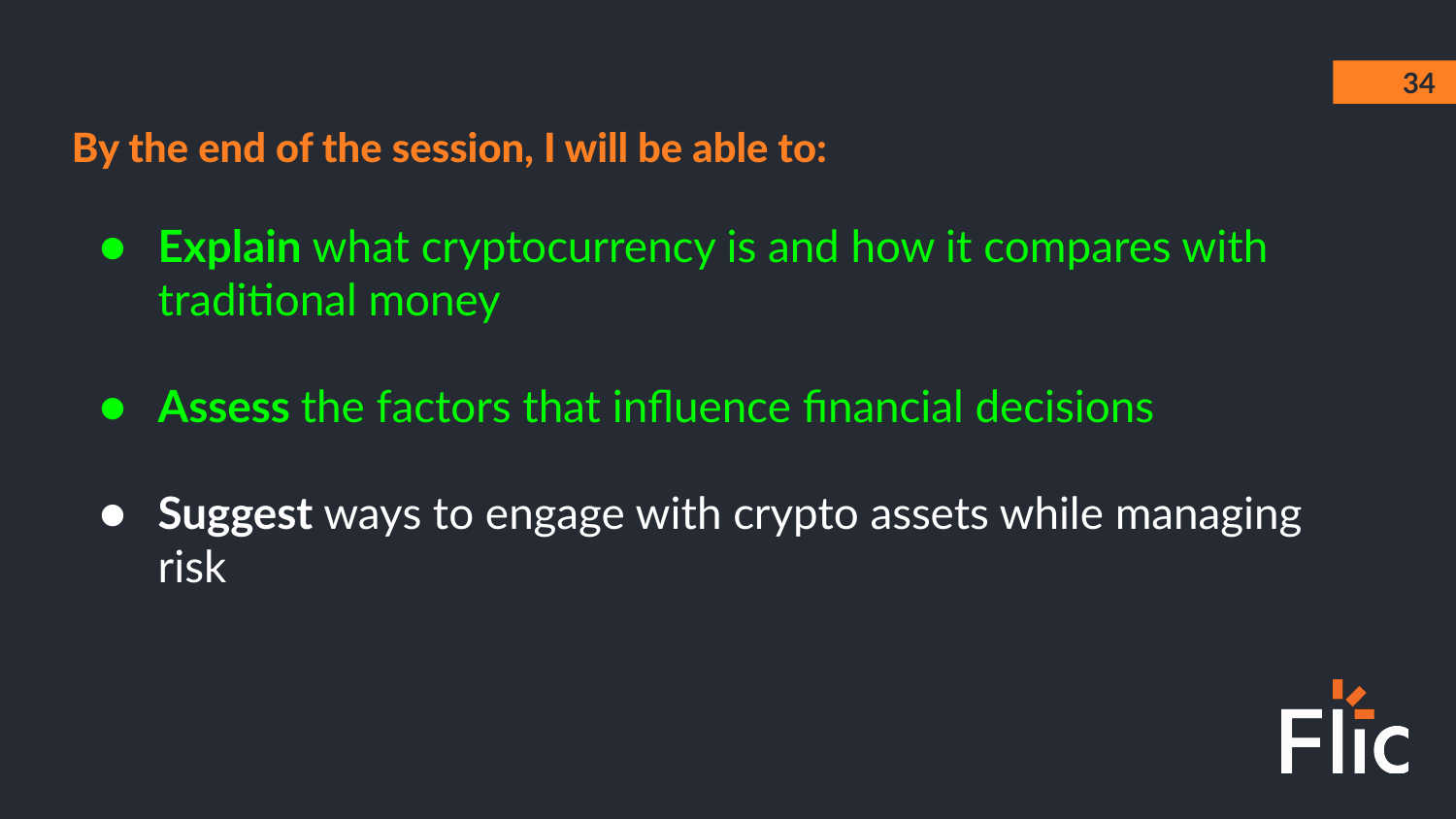

34
By the end of the session, I will be able to:

Explain what cryptocurrency is and how it compares with traditional money

Assess the factors that influence financial decisions

Suggest ways to engage with crypto assets while managing risk